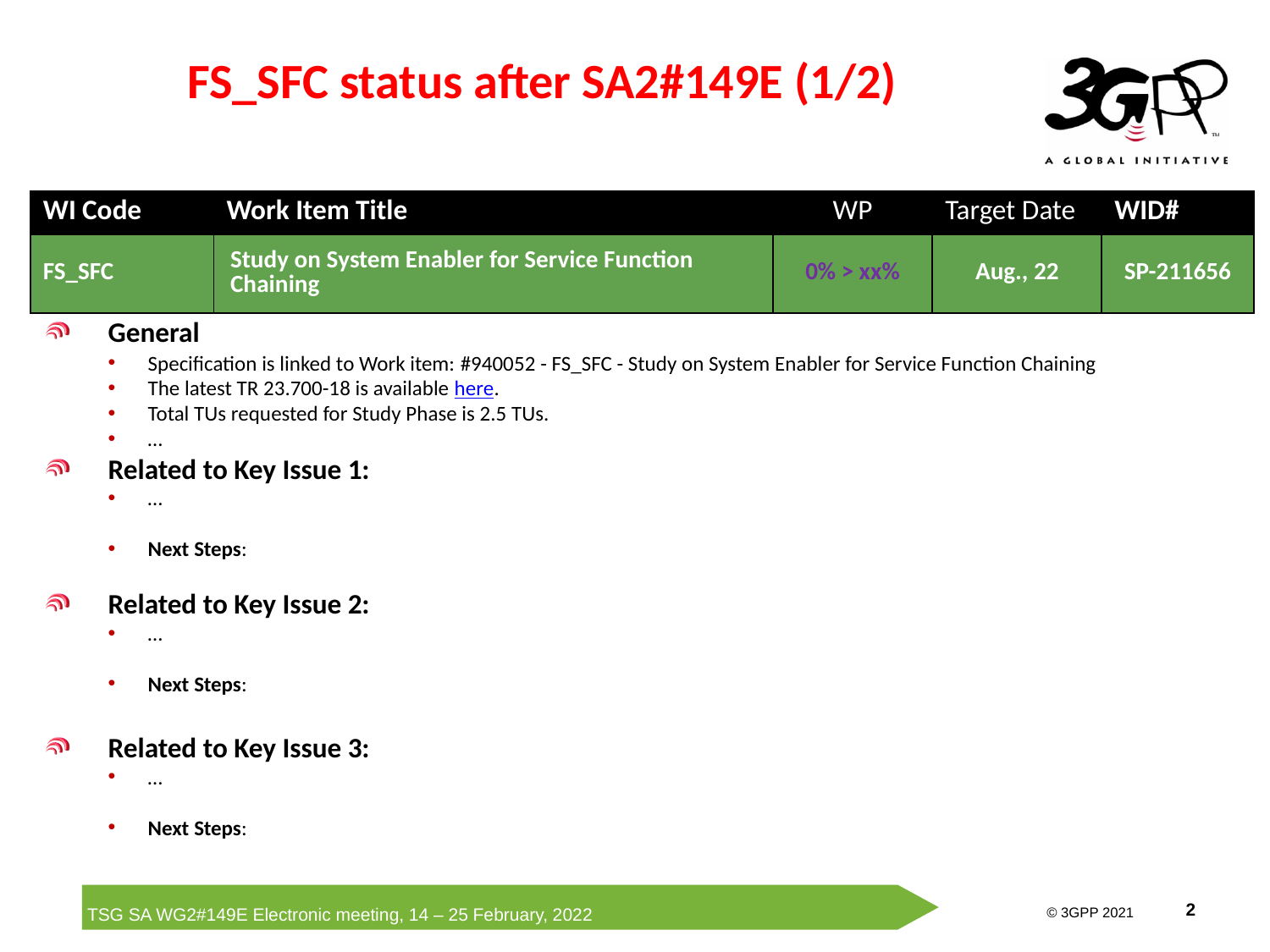

# FS_SFC status after SA2#149E (1/2)
| WI Code | Work Item Title | WP | Target Date | WID# |
| --- | --- | --- | --- | --- |
| FS\_SFC | Study on System Enabler for Service Function Chaining | 0% > xx% | Aug., 22 | SP-211656 |
General
Specification is linked to Work item: #940052 - FS_SFC - Study on System Enabler for Service Function Chaining
The latest TR 23.700-18 is available here.
Total TUs requested for Study Phase is 2.5 TUs.
…
Related to Key Issue 1:
…

Next Steps:

Related to Key Issue 2:
…

Next Steps:

Related to Key Issue 3:
…

Next Steps: